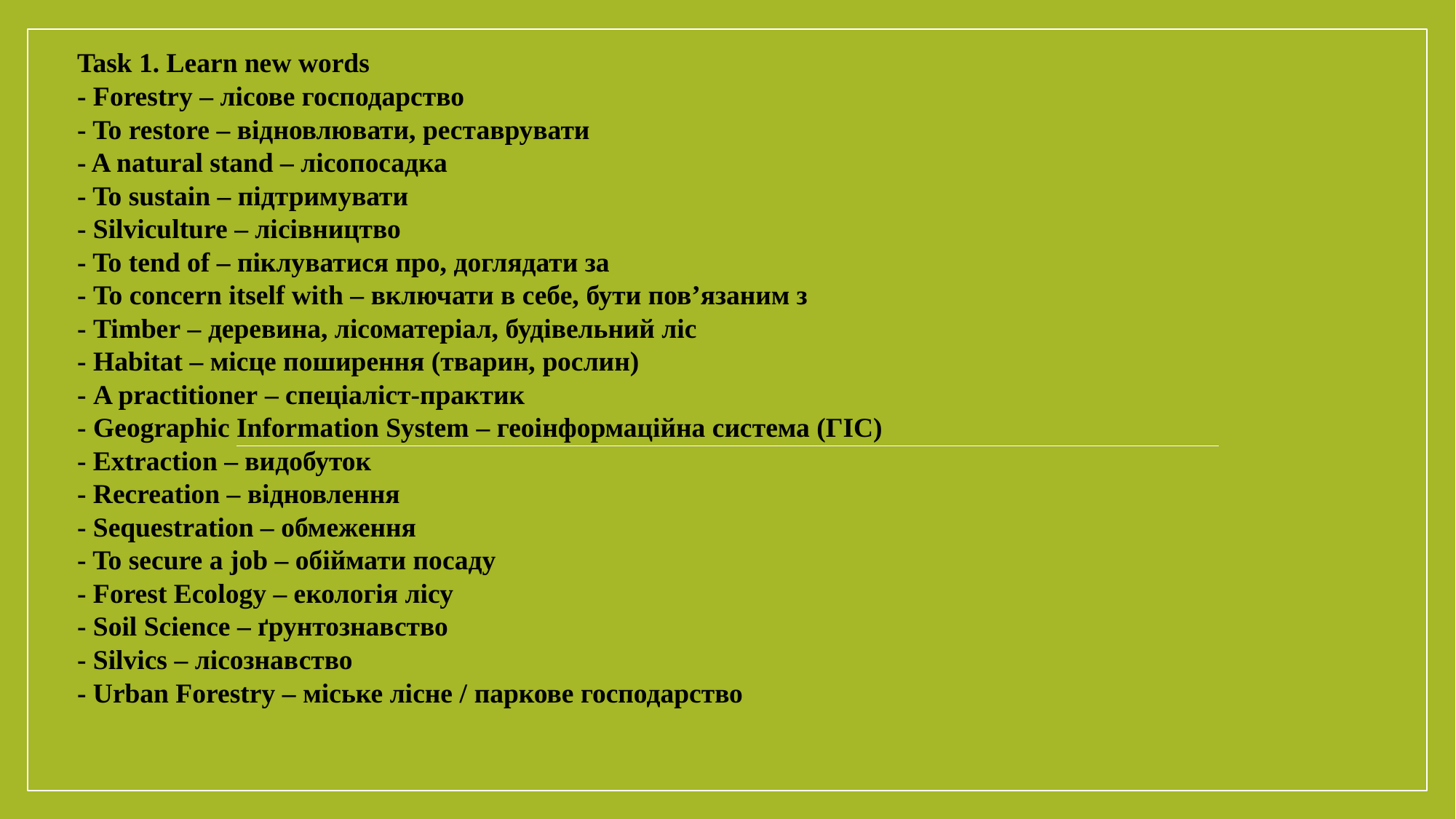

Task 1. Learn new words
- Forestry – лісове господарство
- To restore – відновлювати, реставрувати
- A natural stand – лісопосадка
- To sustain – підтримувати
- Silviculture – лісівництво
- To tend of – піклуватися про, доглядати за
- To concern itself with – включати в себе, бути пов’язаним з
- Timber – деревина, лісоматеріал, будівельний ліс
- Habitat – місце поширення (тварин, рослин)
- A practitioner – спеціаліст-практик
- Geographic Information System – геоінформаційна система (ГІС)
- Extraction – видобуток
- Recreation – відновлення
- Sequestration – обмеження
- To secure a job – обіймати посаду
- Forest Ecology – екологія лісу
- Soil Science – ґрунтознавство
- Silvics – лісознавство
- Urban Forestry – міське лісне / паркове господарство